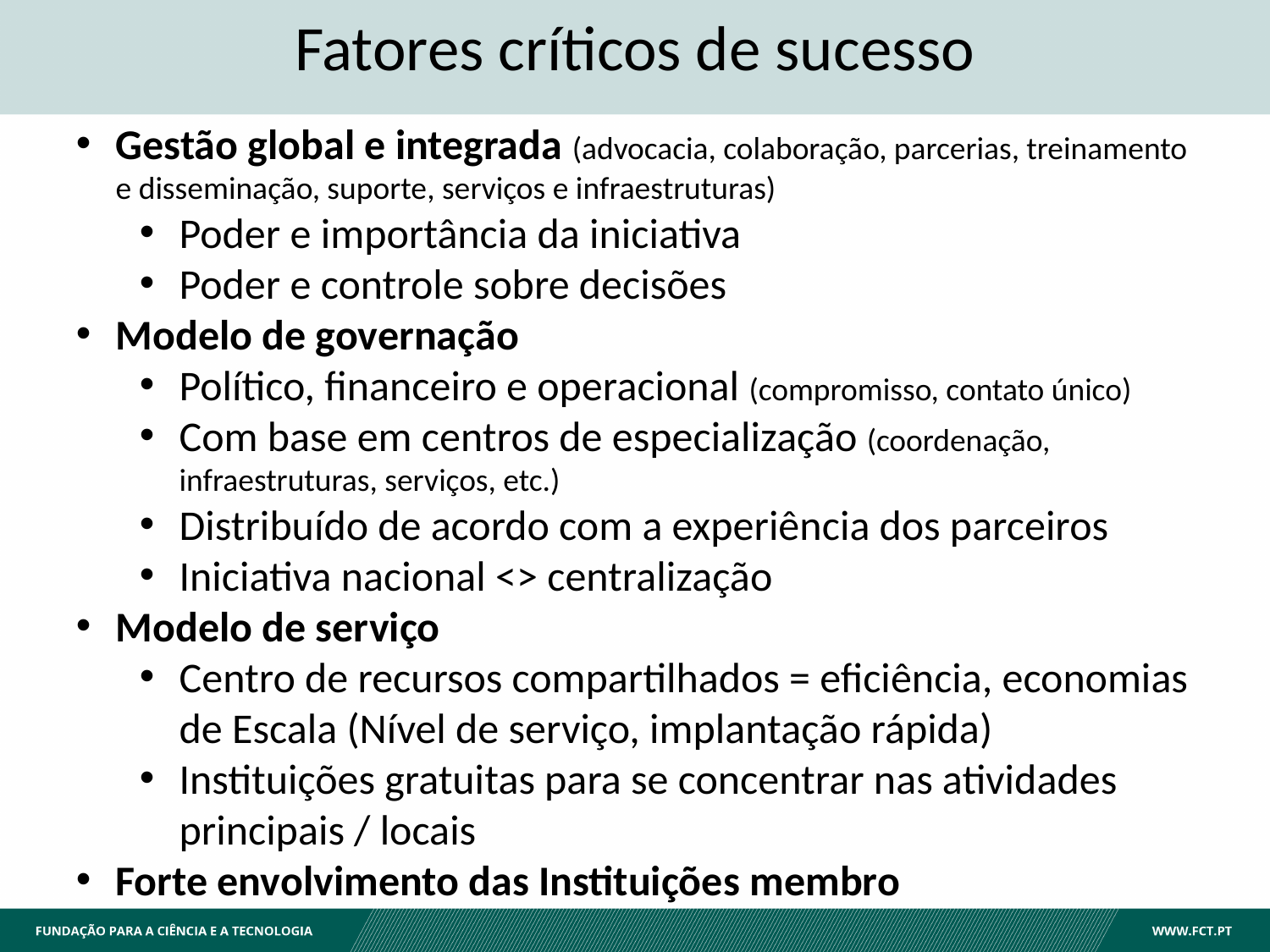

# Fatores críticos de sucesso
Gestão global e integrada (advocacia, colaboração, parcerias, treinamento e disseminação, suporte, serviços e infraestruturas)
Poder e importância da iniciativa
Poder e controle sobre decisões
Modelo de governação
Político, financeiro e operacional (compromisso, contato único)
Com base em centros de especialização (coordenação, infraestruturas, serviços, etc.)
Distribuído de acordo com a experiência dos parceiros
Iniciativa nacional <> centralização
Modelo de serviço
Centro de recursos compartilhados = eficiência, economias de Escala (Nível de serviço, implantação rápida)
Instituições gratuitas para se concentrar nas atividades principais / locais
Forte envolvimento das Instituições membro